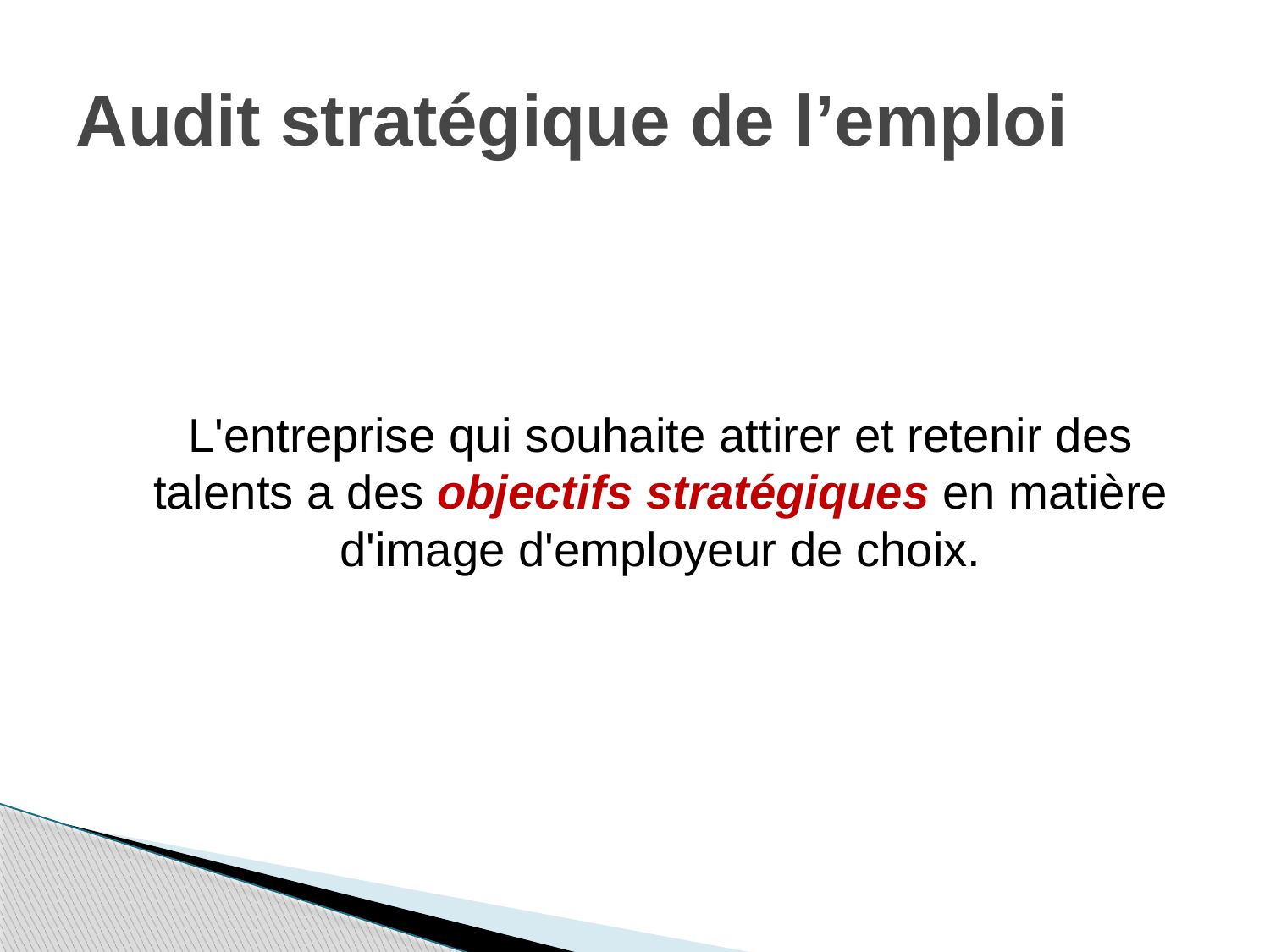

# Audit stratégique de l’emploi

	L'entreprise qui souhaite attirer et retenir des talents a des objectifs stratégiques en matière d'image d'employeur de choix.